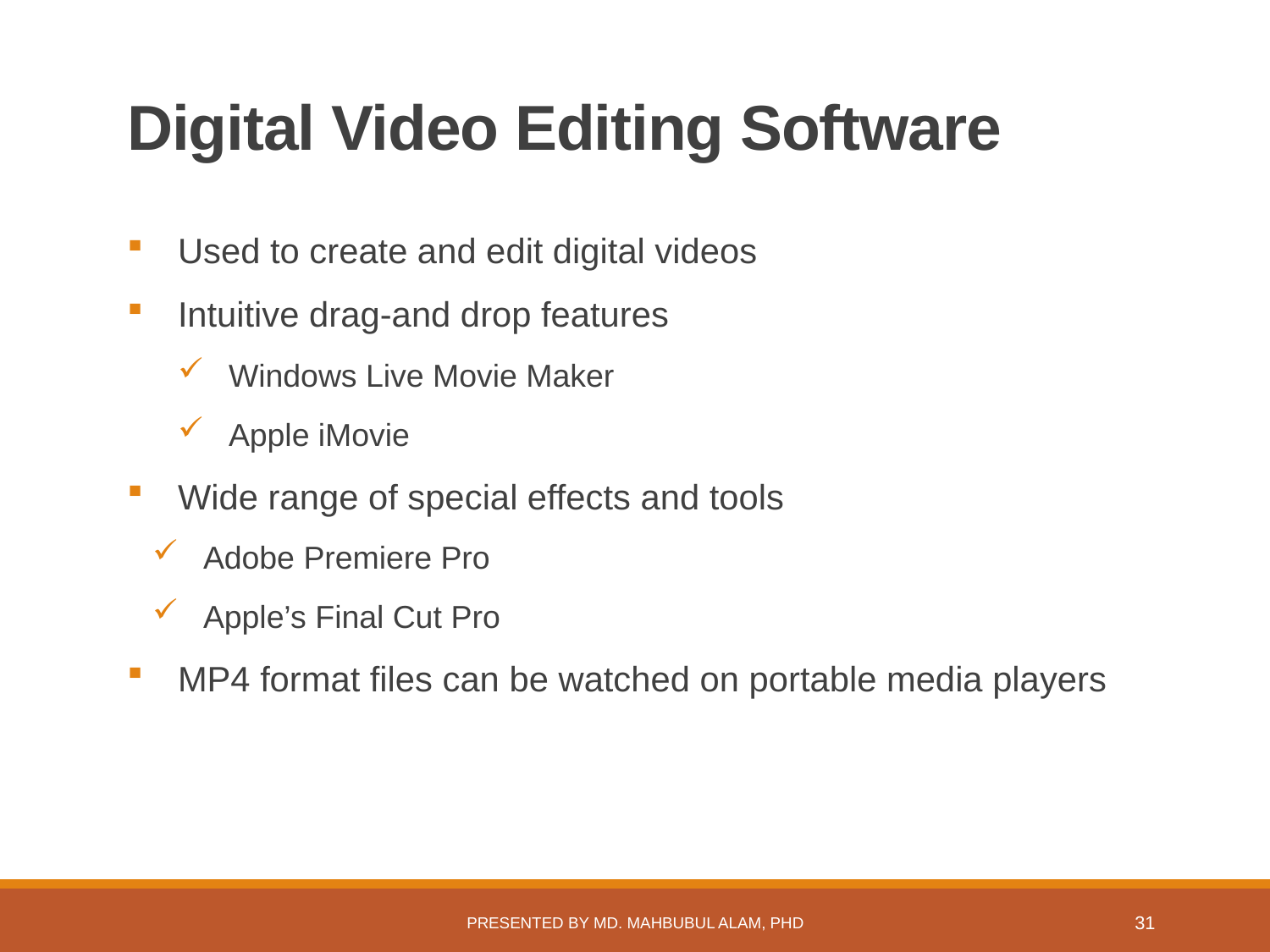

# Digital Video Editing Software
Used to create and edit digital videos
Intuitive drag-and drop features
Windows Live Movie Maker
Apple iMovie
Wide range of special effects and tools
Adobe Premiere Pro
Apple’s Final Cut Pro
MP4 format files can be watched on portable media players
Presented by Md. Mahbubul Alam, PhD
31